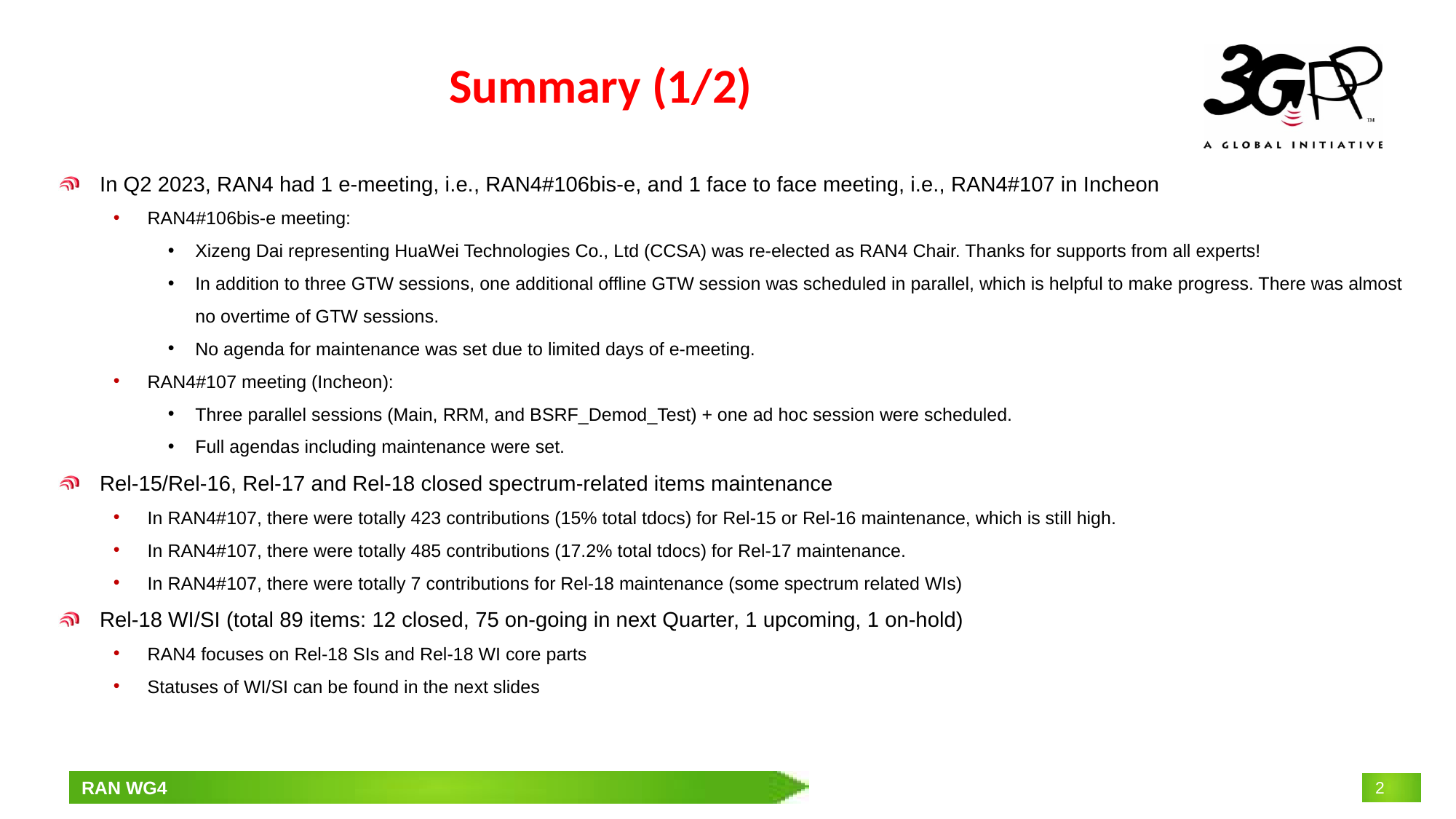

# Summary (1/2)
In Q2 2023, RAN4 had 1 e-meeting, i.e., RAN4#106bis-e, and 1 face to face meeting, i.e., RAN4#107 in Incheon
RAN4#106bis-e meeting:
Xizeng Dai representing HuaWei Technologies Co., Ltd (CCSA) was re-elected as RAN4 Chair. Thanks for supports from all experts!
In addition to three GTW sessions, one additional offline GTW session was scheduled in parallel, which is helpful to make progress. There was almost no overtime of GTW sessions.
No agenda for maintenance was set due to limited days of e-meeting.
RAN4#107 meeting (Incheon):
Three parallel sessions (Main, RRM, and BSRF_Demod_Test) + one ad hoc session were scheduled.
Full agendas including maintenance were set.
Rel-15/Rel-16, Rel-17 and Rel-18 closed spectrum-related items maintenance
In RAN4#107, there were totally 423 contributions (15% total tdocs) for Rel-15 or Rel-16 maintenance, which is still high.
In RAN4#107, there were totally 485 contributions (17.2% total tdocs) for Rel-17 maintenance.
In RAN4#107, there were totally 7 contributions for Rel-18 maintenance (some spectrum related WIs)
Rel-18 WI/SI (total 89 items: 12 closed, 75 on-going in next Quarter, 1 upcoming, 1 on-hold)
RAN4 focuses on Rel-18 SIs and Rel-18 WI core parts
Statuses of WI/SI can be found in the next slides